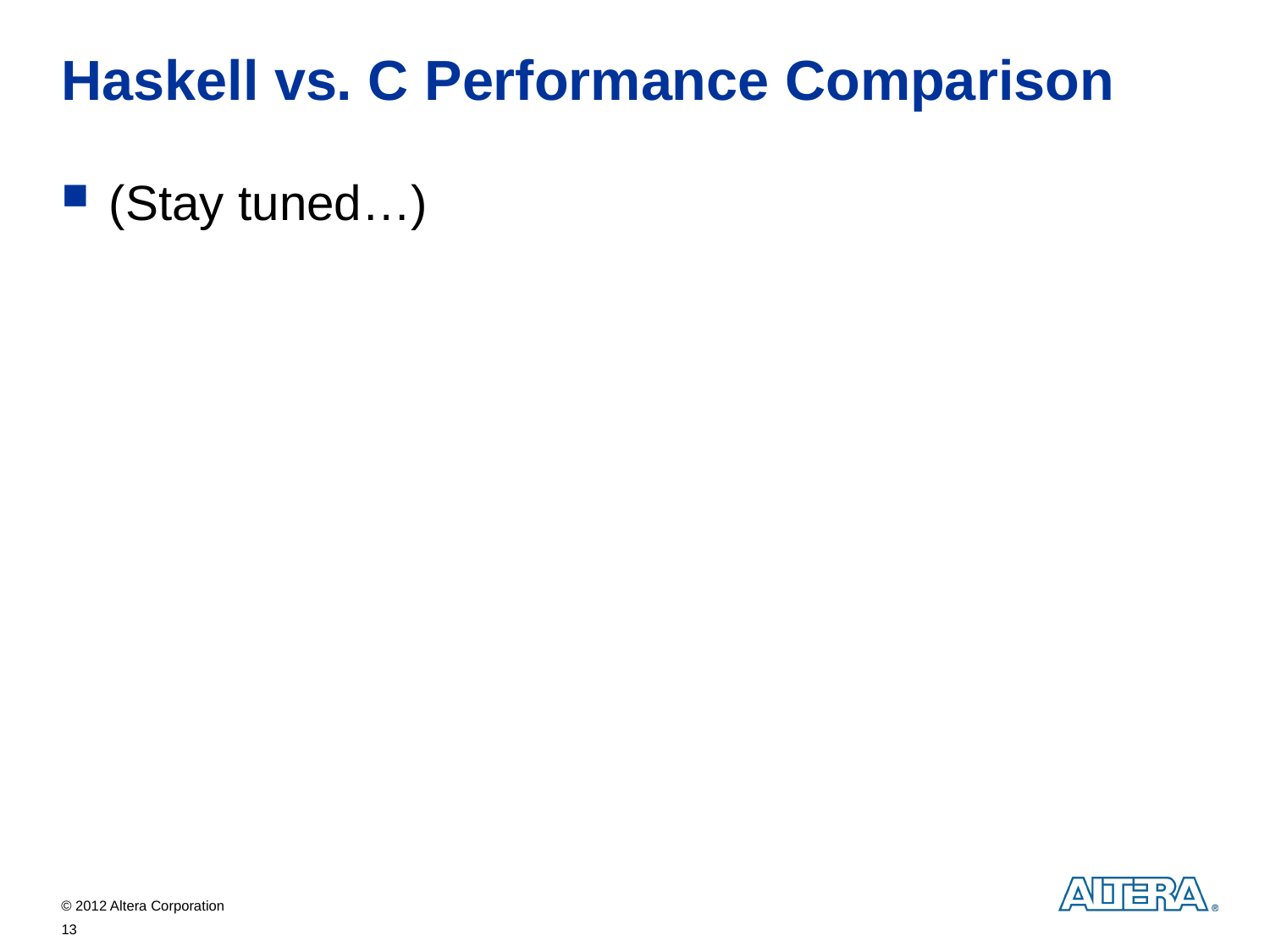

# Haskell vs. C Performance Comparison
(Stay tuned…)
13